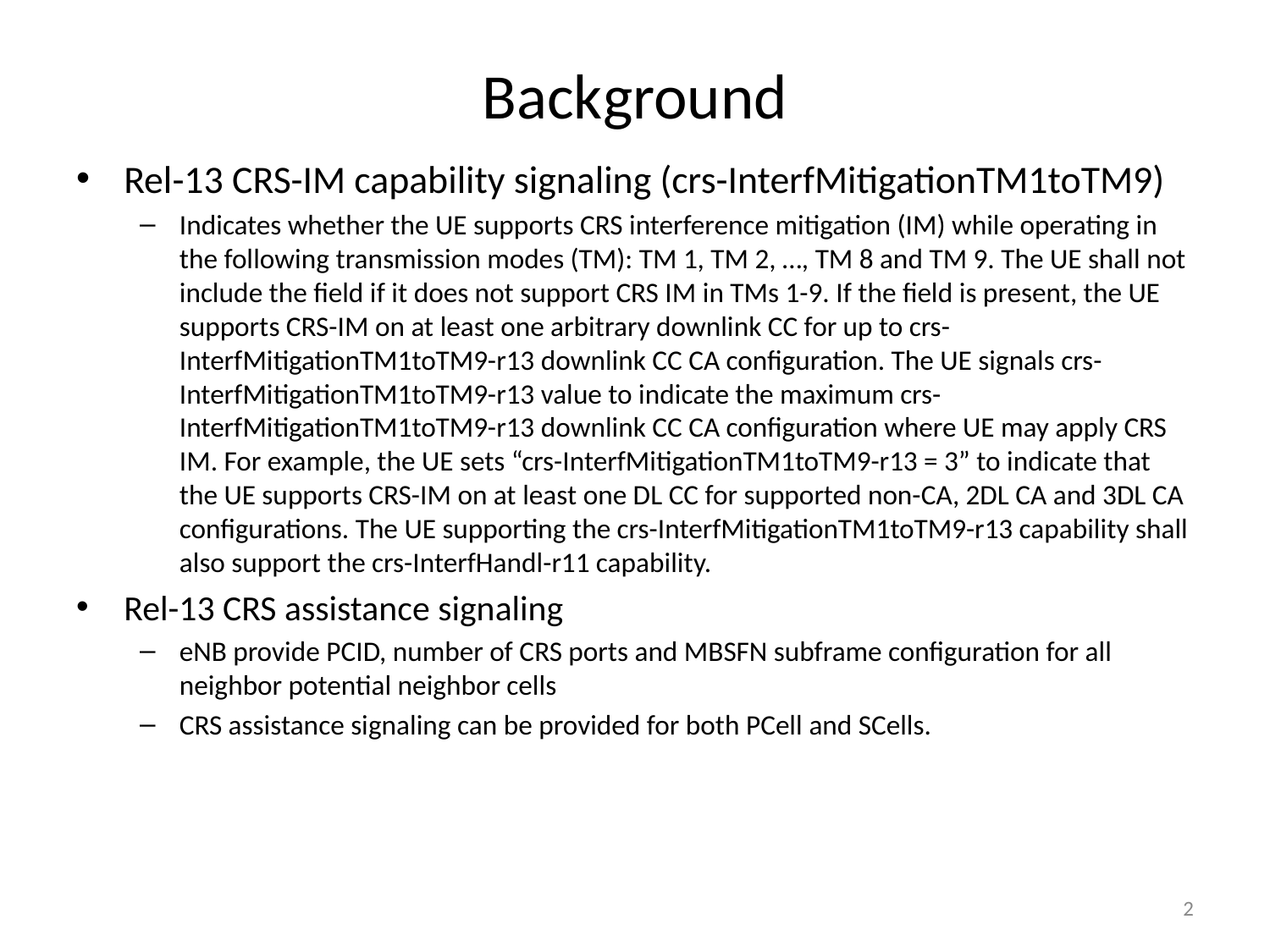

# Background
Rel-13 CRS-IM capability signaling (crs-InterfMitigationTM1toTM9)
Indicates whether the UE supports CRS interference mitigation (IM) while operating in the following transmission modes (TM): TM 1, TM 2, …, TM 8 and TM 9. The UE shall not include the field if it does not support CRS IM in TMs 1-9. If the field is present, the UE supports CRS-IM on at least one arbitrary downlink CC for up to crs-InterfMitigationTM1toTM9-r13 downlink CC CA configuration. The UE signals crs-InterfMitigationTM1toTM9-r13 value to indicate the maximum crs-InterfMitigationTM1toTM9-r13 downlink CC CA configuration where UE may apply CRS IM. For example, the UE sets “crs-InterfMitigationTM1toTM9-r13 = 3” to indicate that the UE supports CRS-IM on at least one DL CC for supported non-CA, 2DL CA and 3DL CA configurations. The UE supporting the crs-InterfMitigationTM1toTM9-r13 capability shall also support the crs-InterfHandl-r11 capability.
Rel-13 CRS assistance signaling
eNB provide PCID, number of CRS ports and MBSFN subframe configuration for all neighbor potential neighbor cells
CRS assistance signaling can be provided for both PCell and SCells.

2